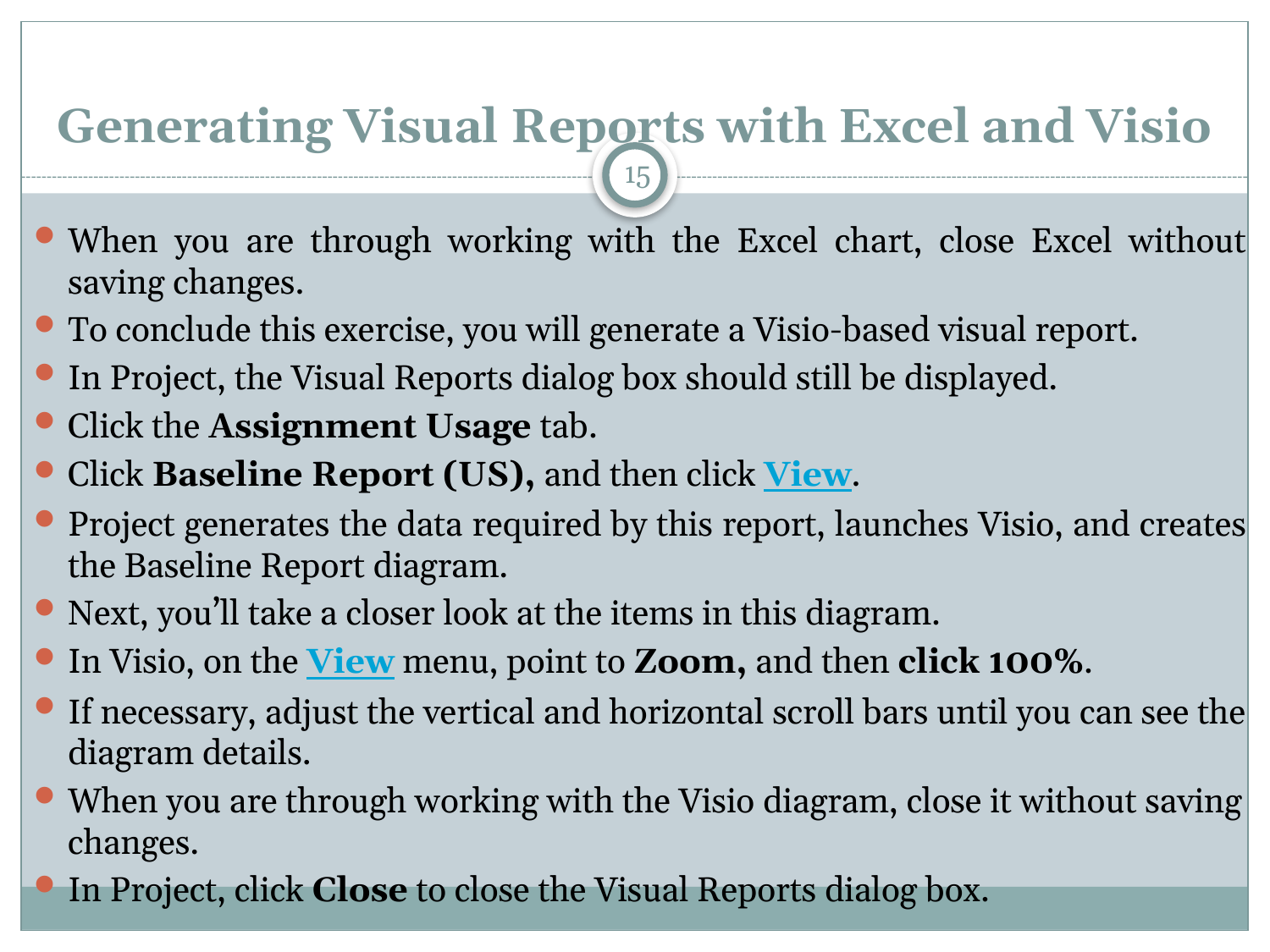

# Generating Visual Reports with Excel and Visio
15
When you are through working with the Excel chart, close Excel without saving changes.
To conclude this exercise, you will generate a Visio-based visual report.
In Project, the Visual Reports dialog box should still be displayed.
Click the Assignment Usage tab.
Click Baseline Report (US), and then click View.
Project generates the data required by this report, launches Visio, and creates the Baseline Report diagram.
Next, you’ll take a closer look at the items in this diagram.
In Visio, on the View menu, point to Zoom, and then click 100%.
If necessary, adjust the vertical and horizontal scroll bars until you can see the diagram details.
When you are through working with the Visio diagram, close it without saving changes.
In Project, click Close to close the Visual Reports dialog box.